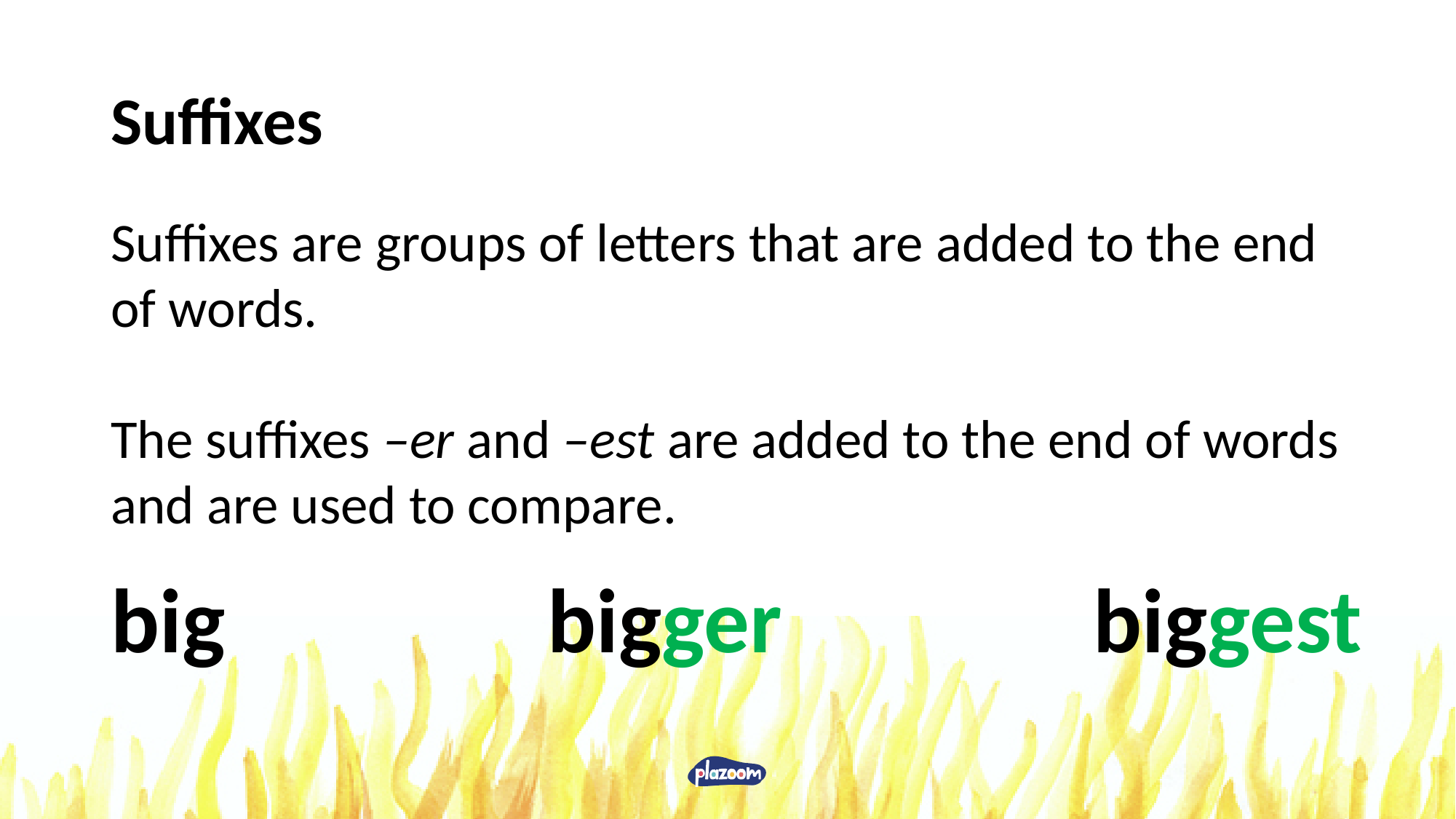

# Suffixes
Suffixes are groups of letters that are added to the end
of words.

The suffixes –er and –est are added to the end of words and are used to compare.
big			bigger			biggest